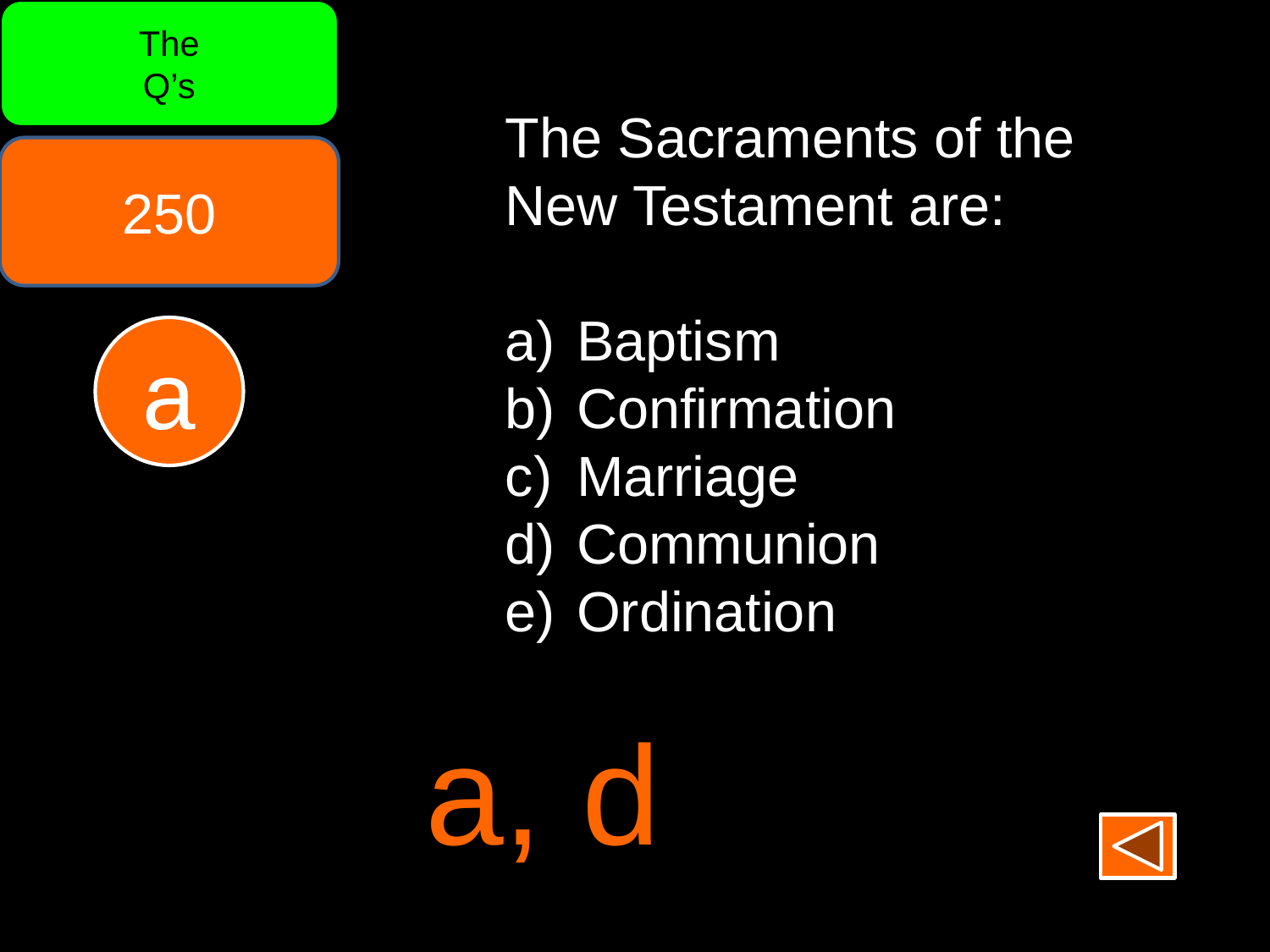

The
Q’s
The Sacraments of the
New Testament are:

Baptism
Confirmation
Marriage
Communion
Ordination
250
a
a, d